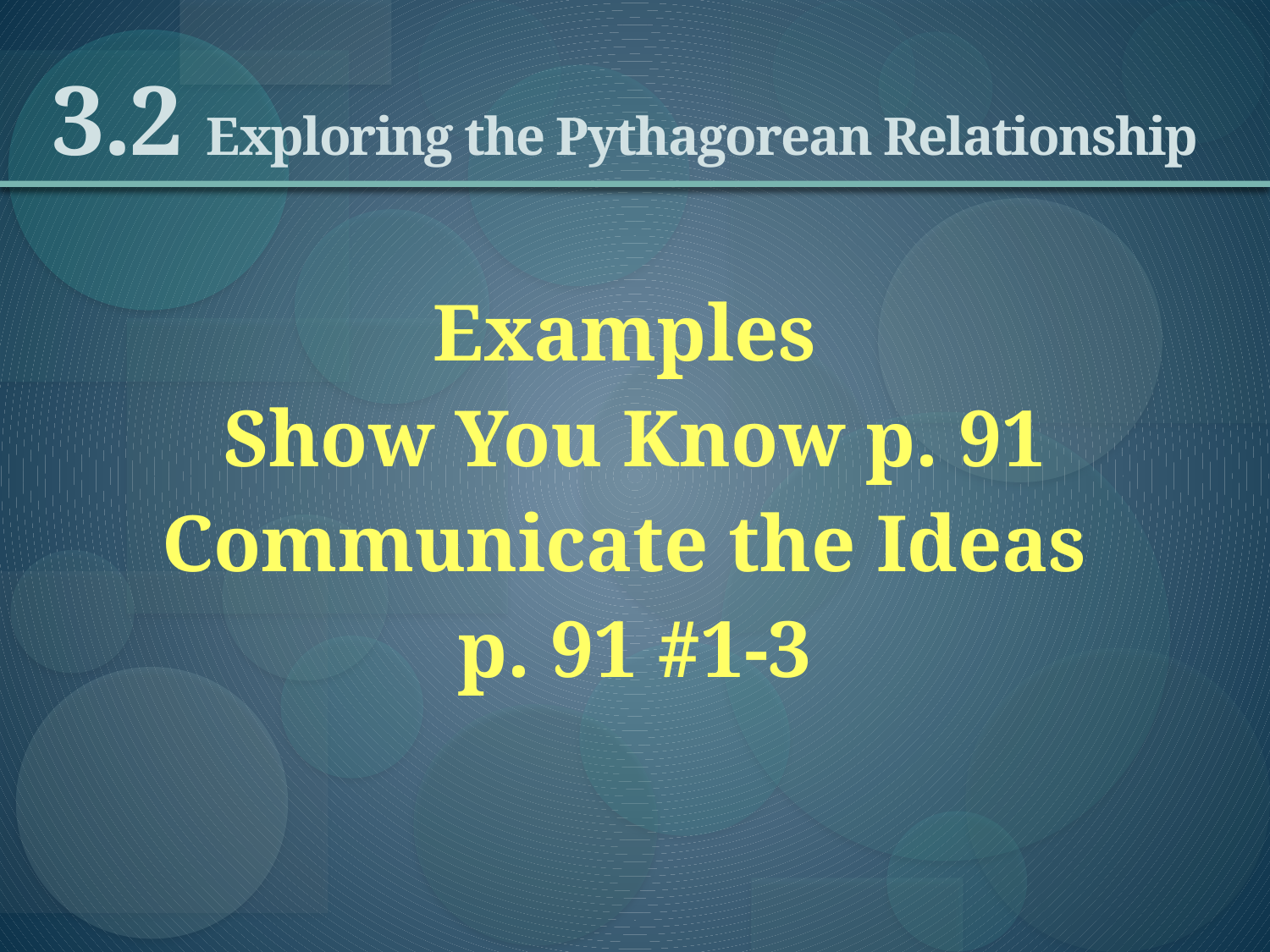

# 3.2 Exploring the Pythagorean Relationship

Examples
Show You Know p. 91
Communicate the Ideas
p. 91 #1-3